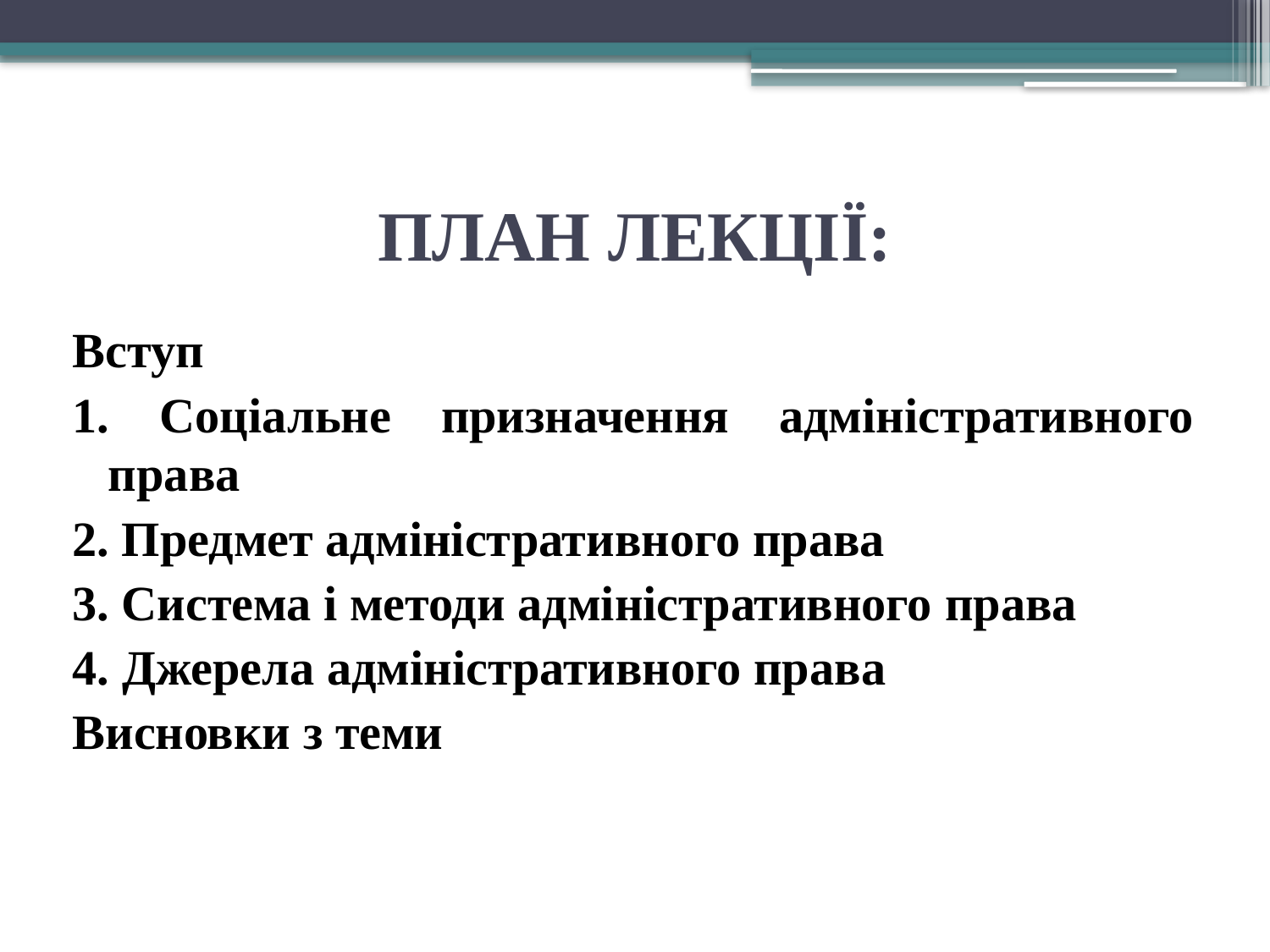

# ПЛАН ЛЕКЦІЇ:
Вступ
1. Соціальне призначення адміністративного права
2. Предмет адміністративного права
3. Система і методи адміністративного права
4. Джерела адміністративного права
Висновки з теми